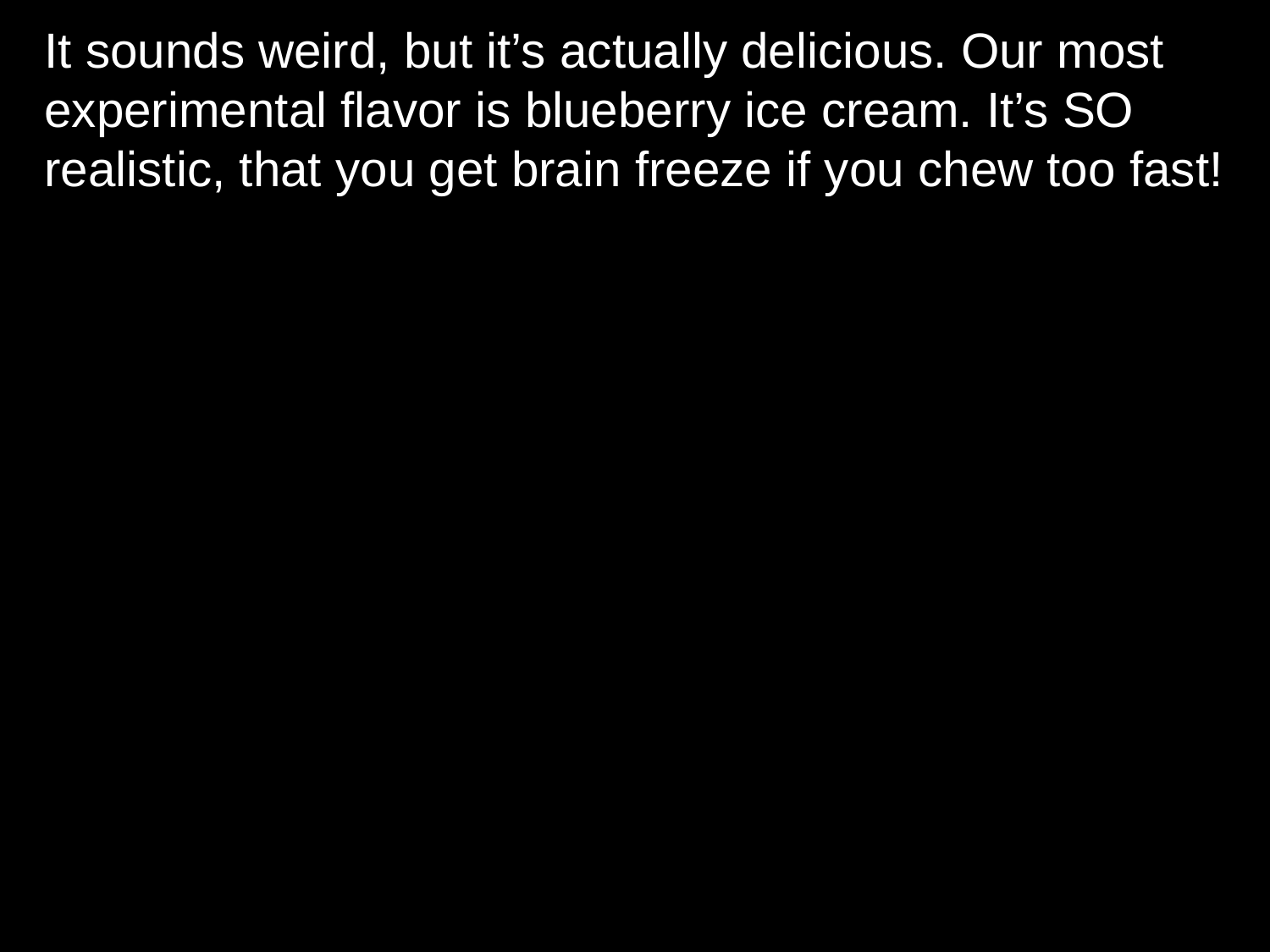

# It sounds weird, but it’s actually delicious. Our most experimental flavor is blueberry ice cream. It’s SO realistic, that you get brain freeze if you chew too fast!